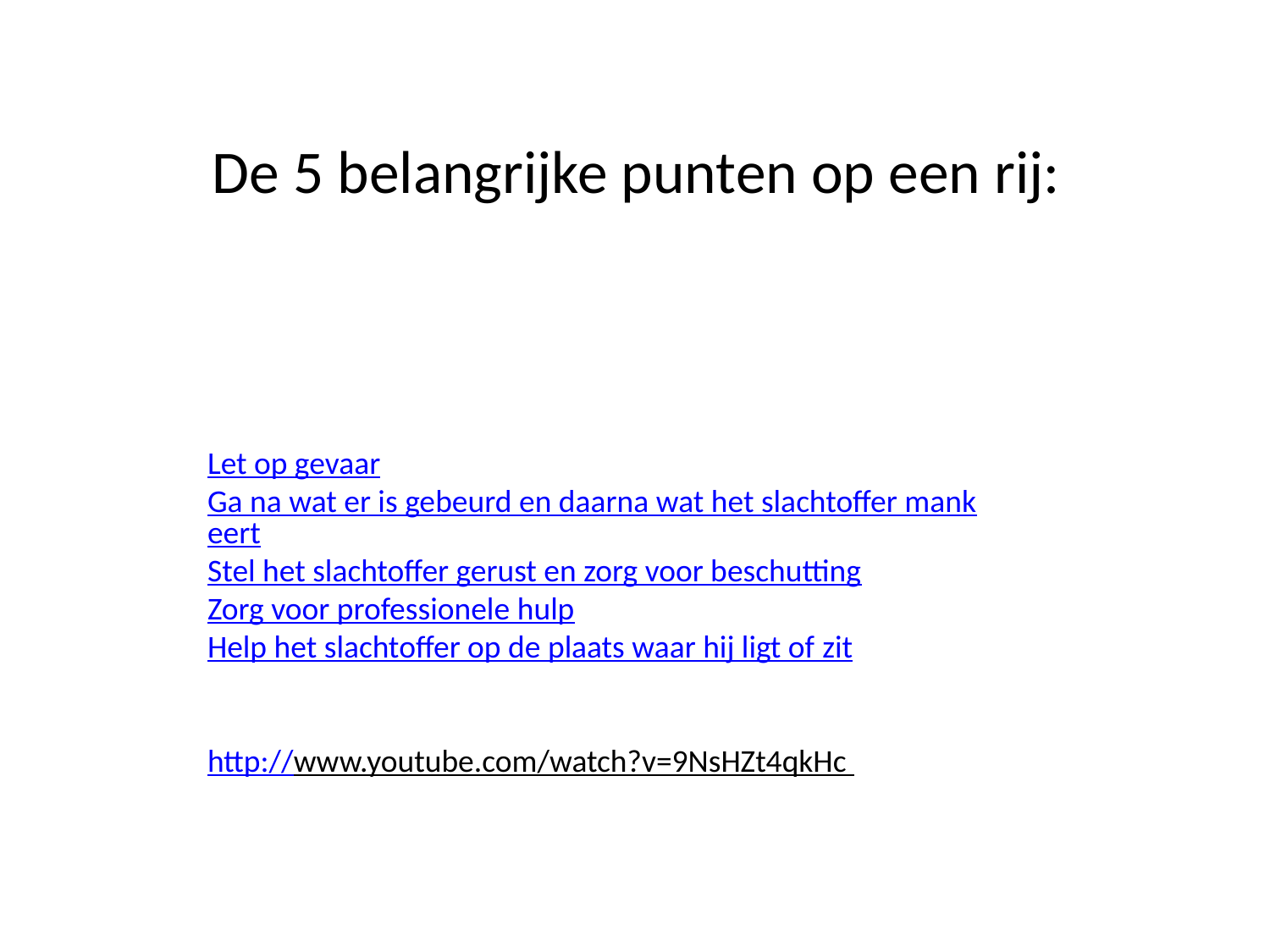

# De 5 belangrijke punten op een rij:
Let op gevaar
Ga na wat er is gebeurd en daarna wat het slachtoffer mankeert
Stel het slachtoffer gerust en zorg voor beschutting
Zorg voor professionele hulp
Help het slachtoffer op de plaats waar hij ligt of zit

http://www.youtube.com/watch?v=9NsHZt4qkHc